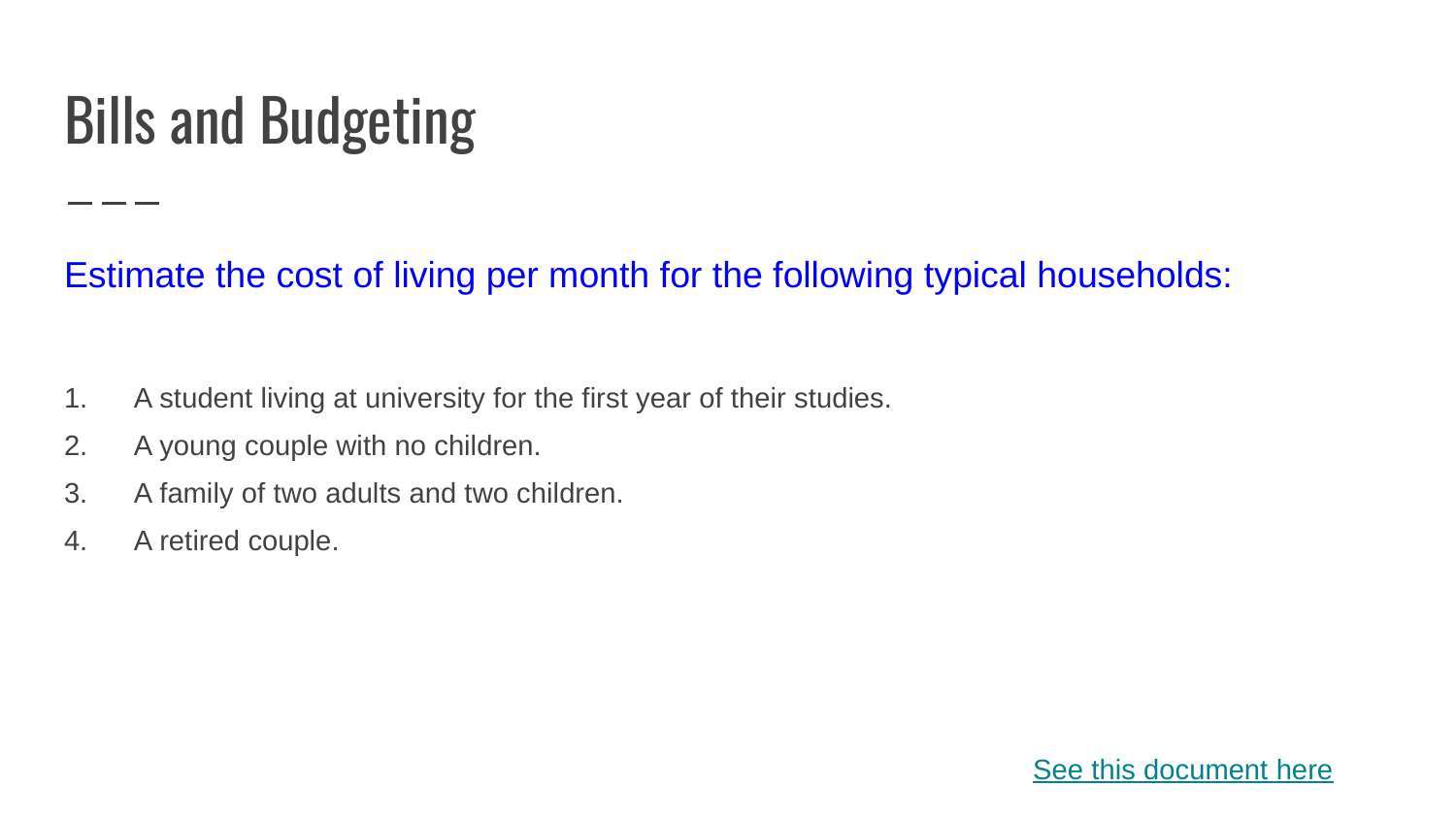

# Bills and Budgeting
Estimate the cost of living per month for the following typical households:

1.      A student living at university for the first year of their studies.
2.      A young couple with no children.
3.      A family of two adults and two children.
4.      A retired couple.

See this document here